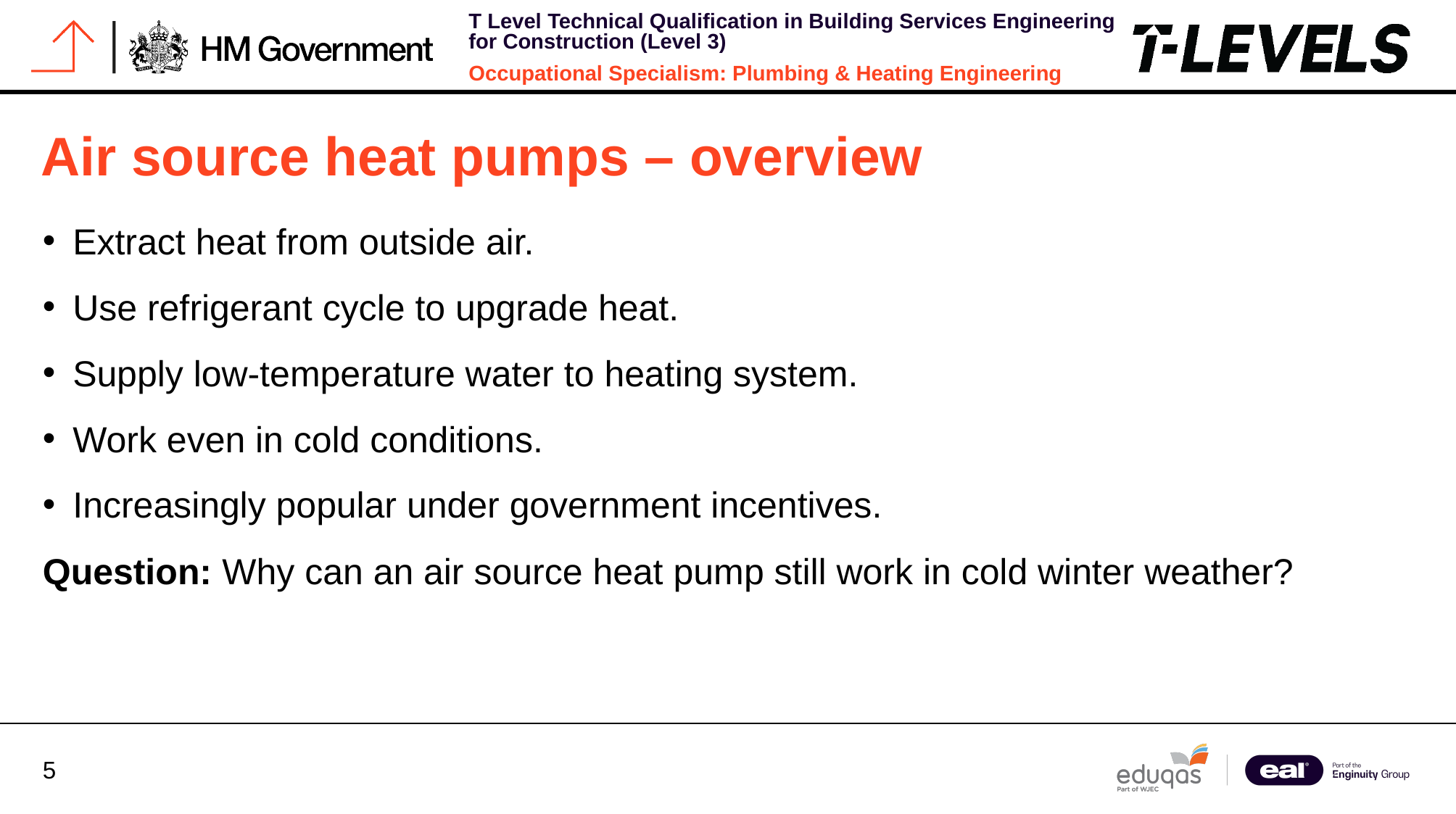

# Air source heat pumps – overview
Extract heat from outside air.
Use refrigerant cycle to upgrade heat.
Supply low-temperature water to heating system.
Work even in cold conditions.
Increasingly popular under government incentives.
Question: Why can an air source heat pump still work in cold winter weather?